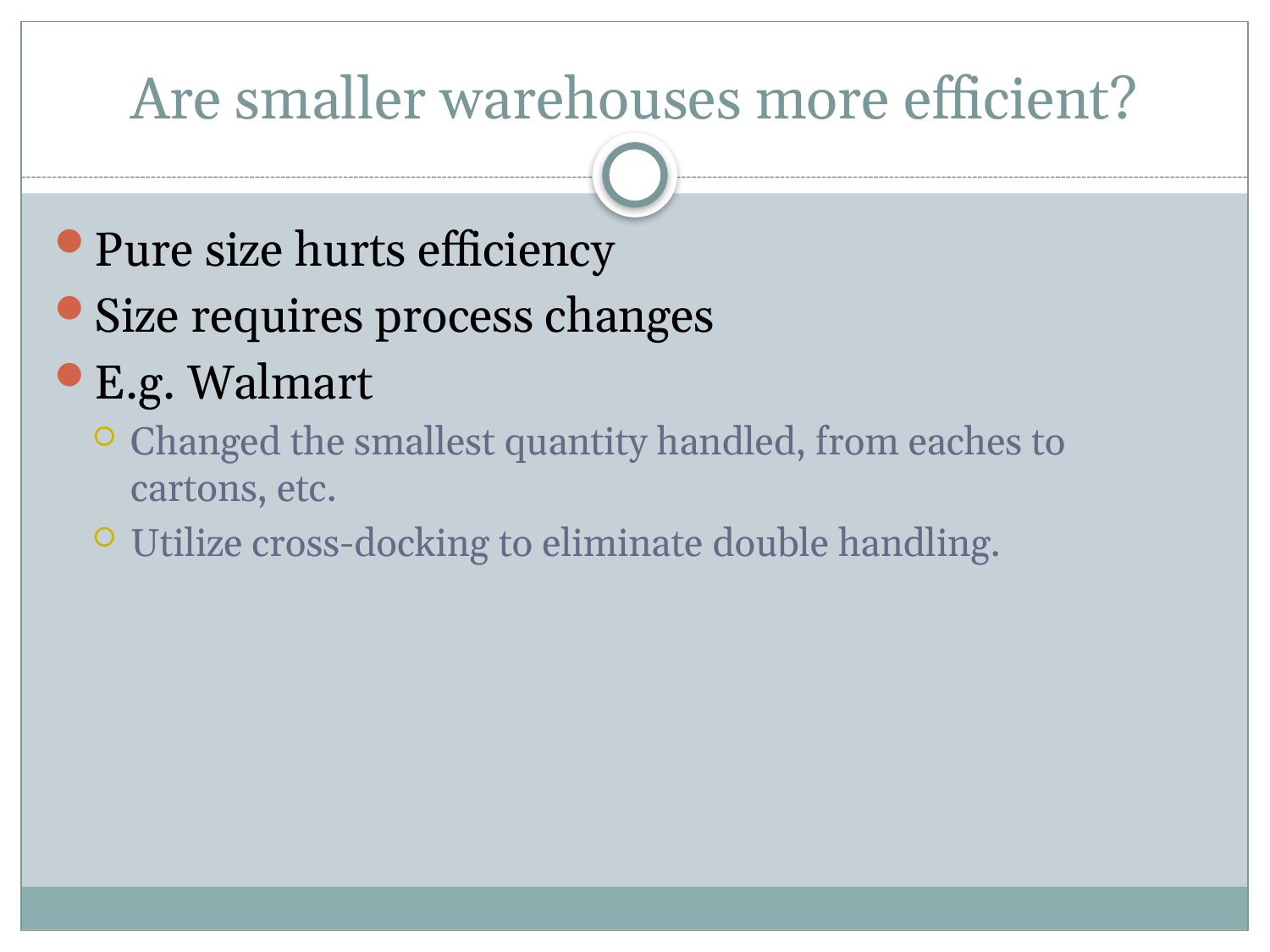

# Are smaller warehouses more efficient?
Pure size hurts efficiency
Size requires process changes
E.g. Walmart
Changed the smallest quantity handled, from eaches to cartons, etc.
Utilize cross-docking to eliminate double handling.